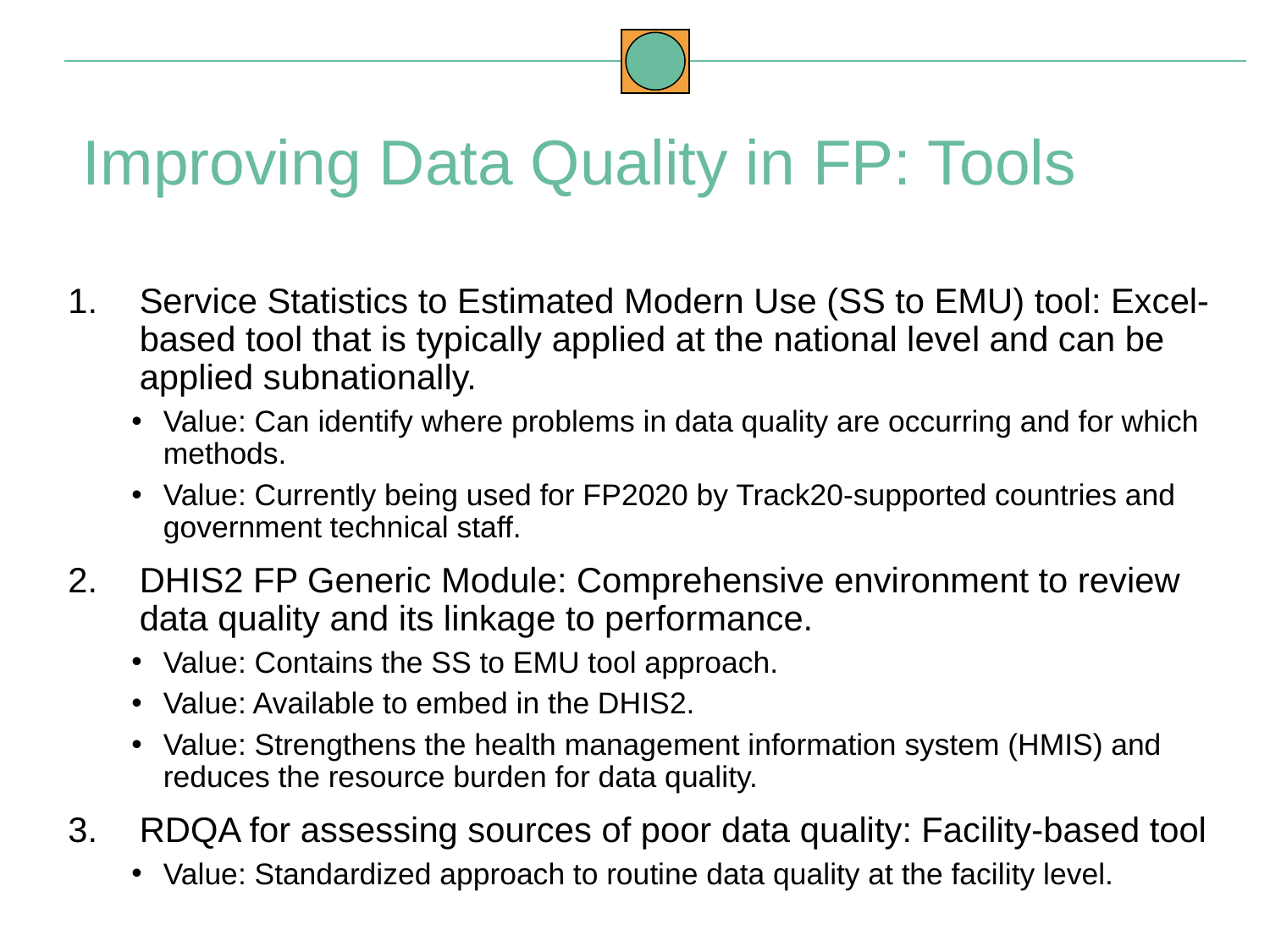

Improving Data Quality in FP: Tools
Service Statistics to Estimated Modern Use (SS to EMU) tool: Excel-based tool that is typically applied at the national level and can be applied subnationally.
Value: Can identify where problems in data quality are occurring and for which methods.
Value: Currently being used for FP2020 by Track20-supported countries and government technical staff.
DHIS2 FP Generic Module: Comprehensive environment to review data quality and its linkage to performance.
Value: Contains the SS to EMU tool approach.
Value: Available to embed in the DHIS2.
Value: Strengthens the health management information system (HMIS) and reduces the resource burden for data quality.
RDQA for assessing sources of poor data quality: Facility-based tool
Value: Standardized approach to routine data quality at the facility level.